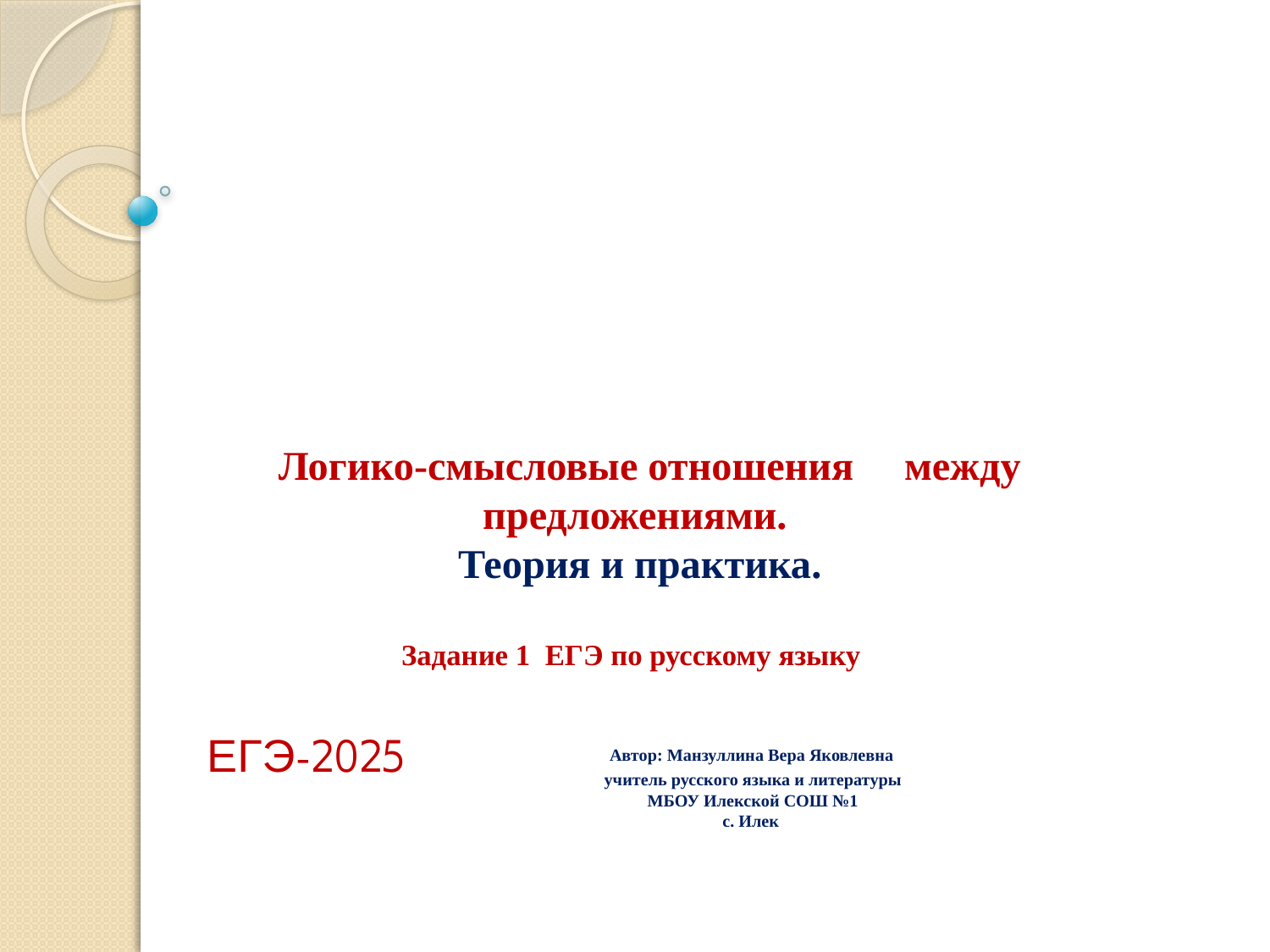

# Логико-смысловые отношения     между предложениями. Теория и практика. Задание 1  ЕГЭ по русскому языку Автор: Манзуллина Вера Яковлевна учитель русского языка и литературы МБОУ Илекской СОШ №1 с. Илек
ЕГЭ-2025